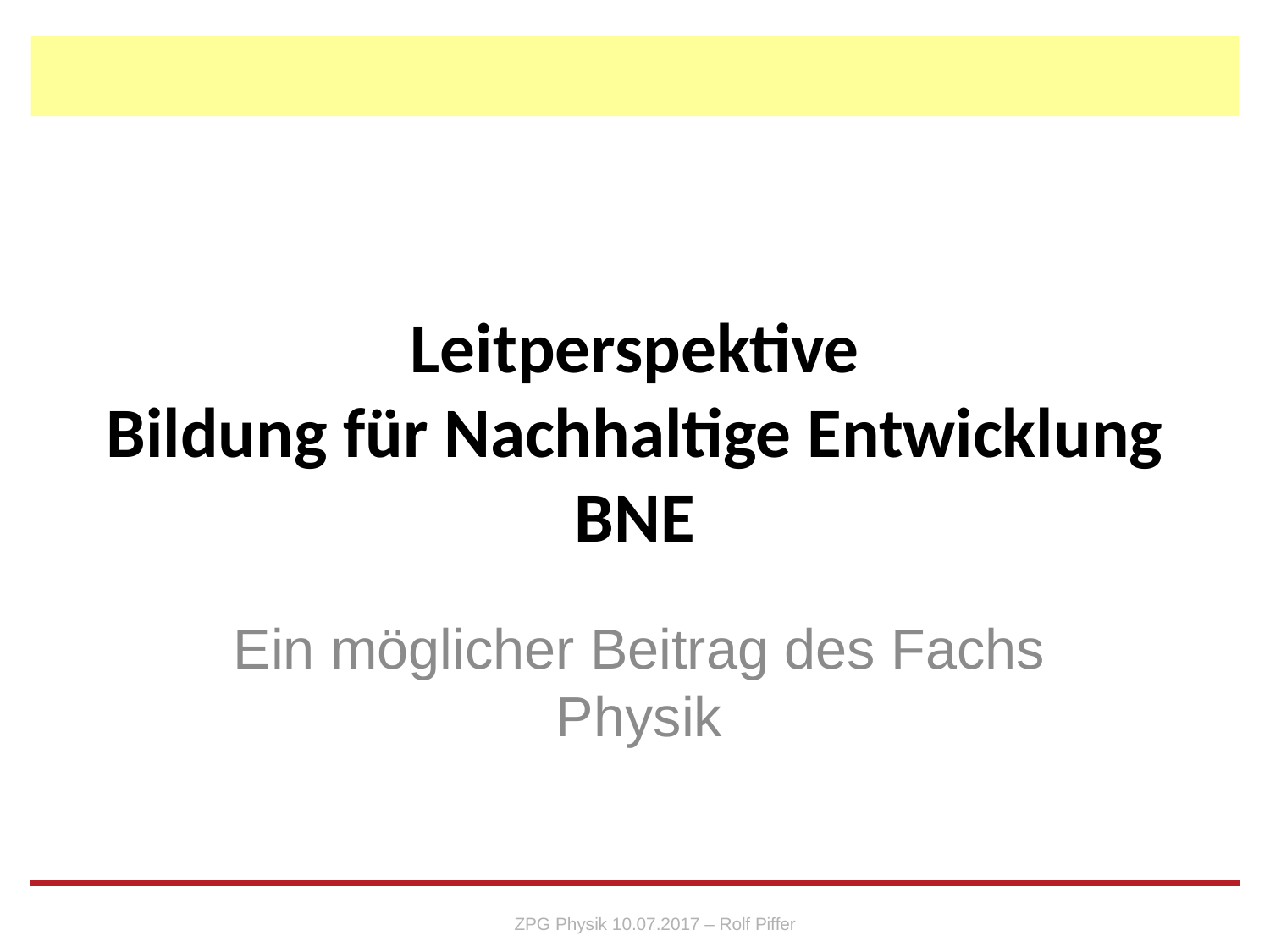

# Leitperspektive Bildung für Nachhaltige Entwicklung BNE
Ein möglicher Beitrag des Fachs Physik
ZPG Physik 10.07.2017 – Rolf Piffer